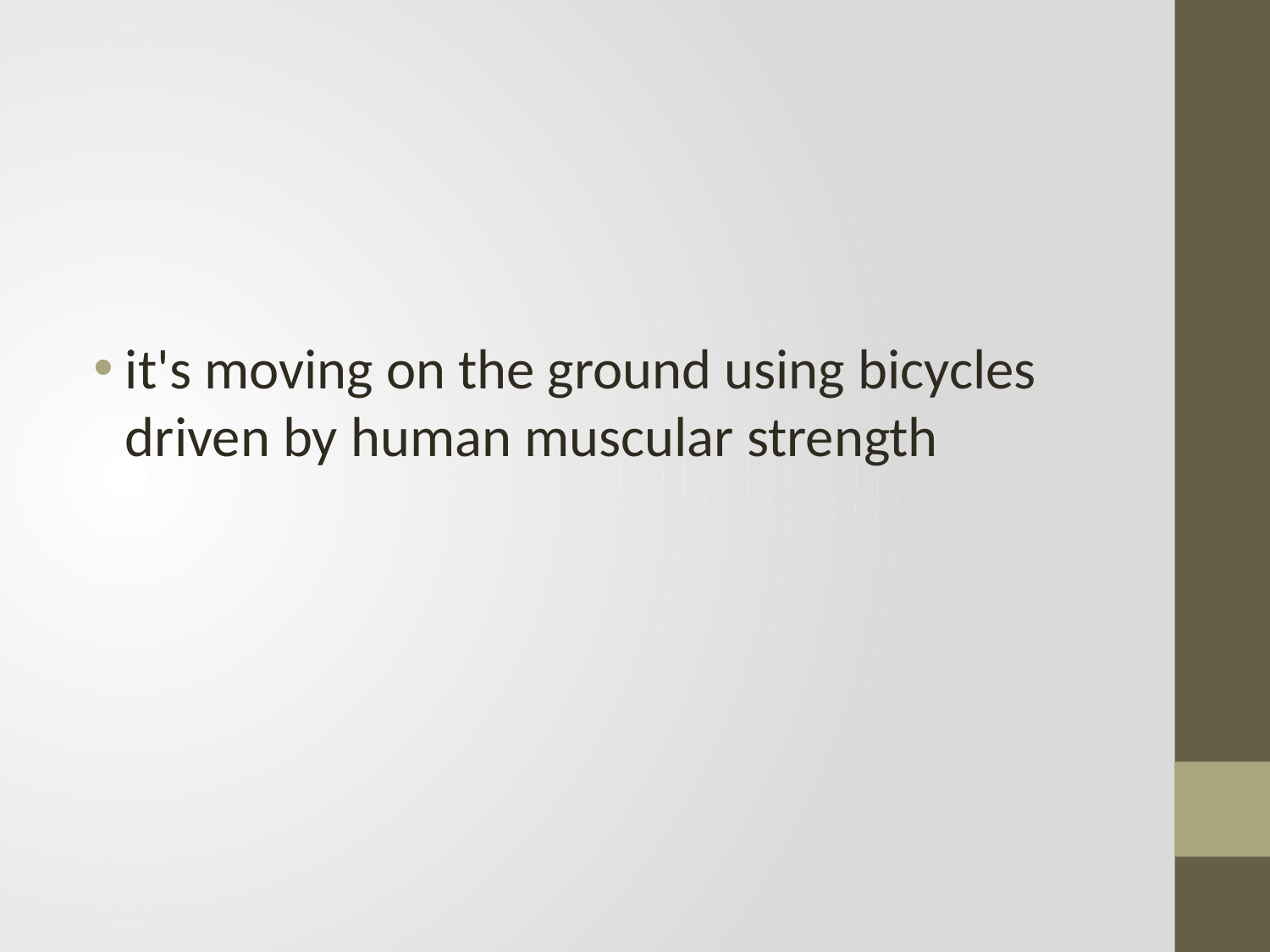

#
it's moving on the ground using bicycles driven by human muscular strength